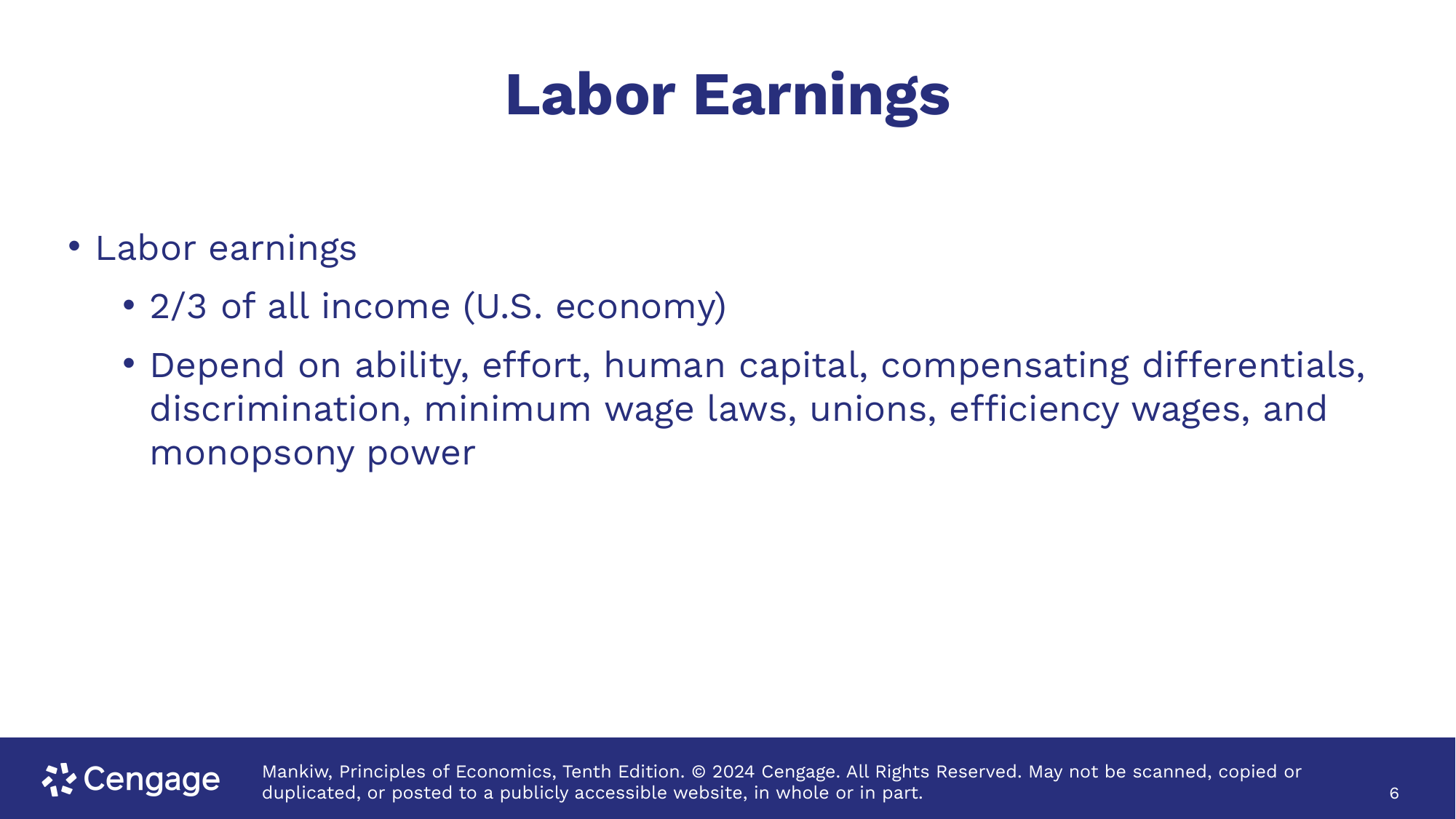

# Labor Earnings
Labor earnings
2/3 of all income (U.S. economy)
Depend on ability, effort, human capital, compensating differentials, discrimination, minimum wage laws, unions, efficiency wages, and monopsony power